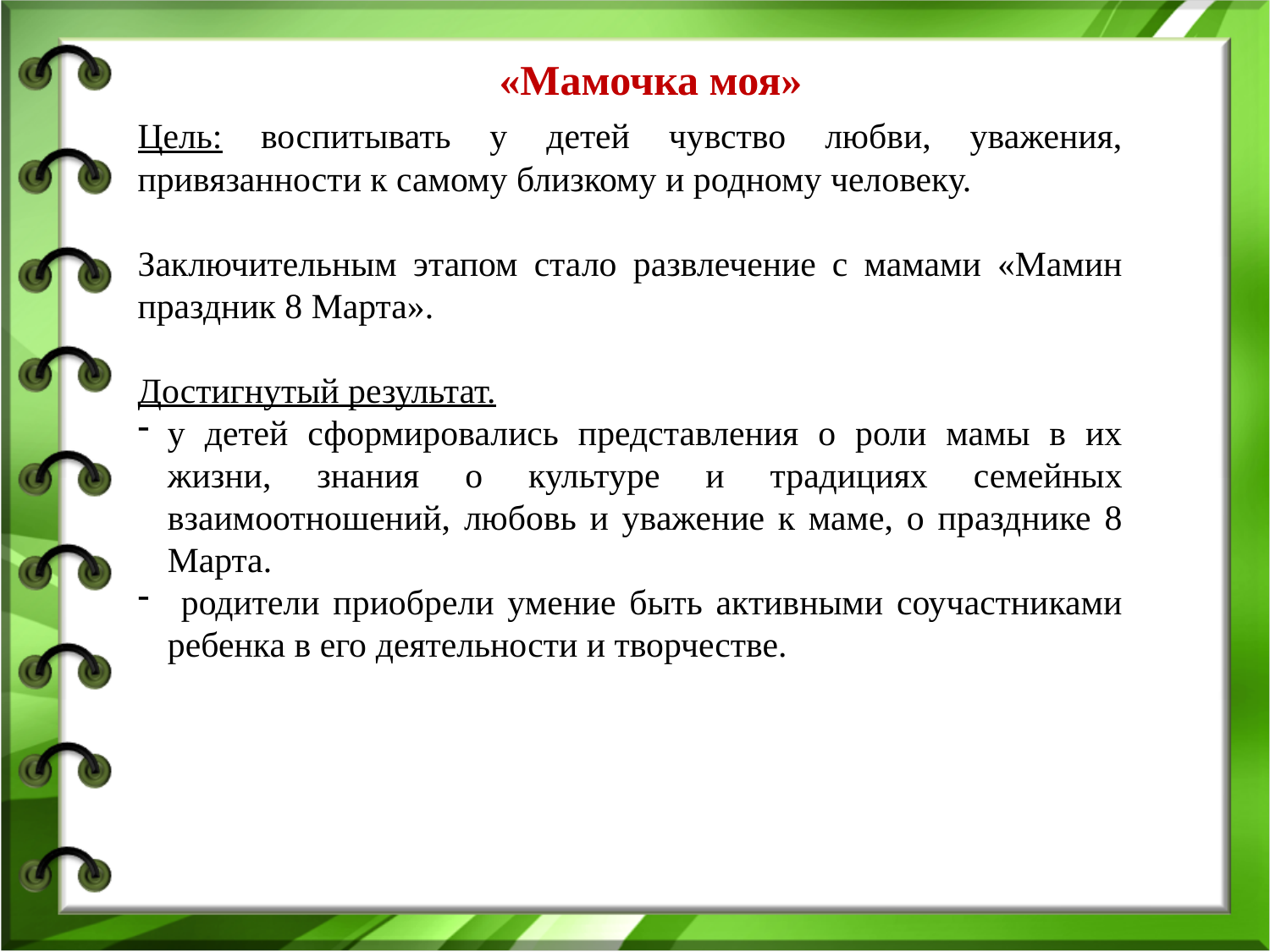

«Мамочка моя»
Цель: воспитывать у детей чувство любви, уважения, привязанности к самому близкому и родному человеку.

Заключительным этапом стало развлечение с мамами «Мамин праздник 8 Марта».

Достигнутый результат.
у детей сформировались представления о роли мамы в их жизни, знания о культуре и традициях семейных взаимоотношений, любовь и уважение к маме, о празднике 8 Марта.
 родители приобрели умение быть активными соучастниками ребенка в его деятельности и творчестве.